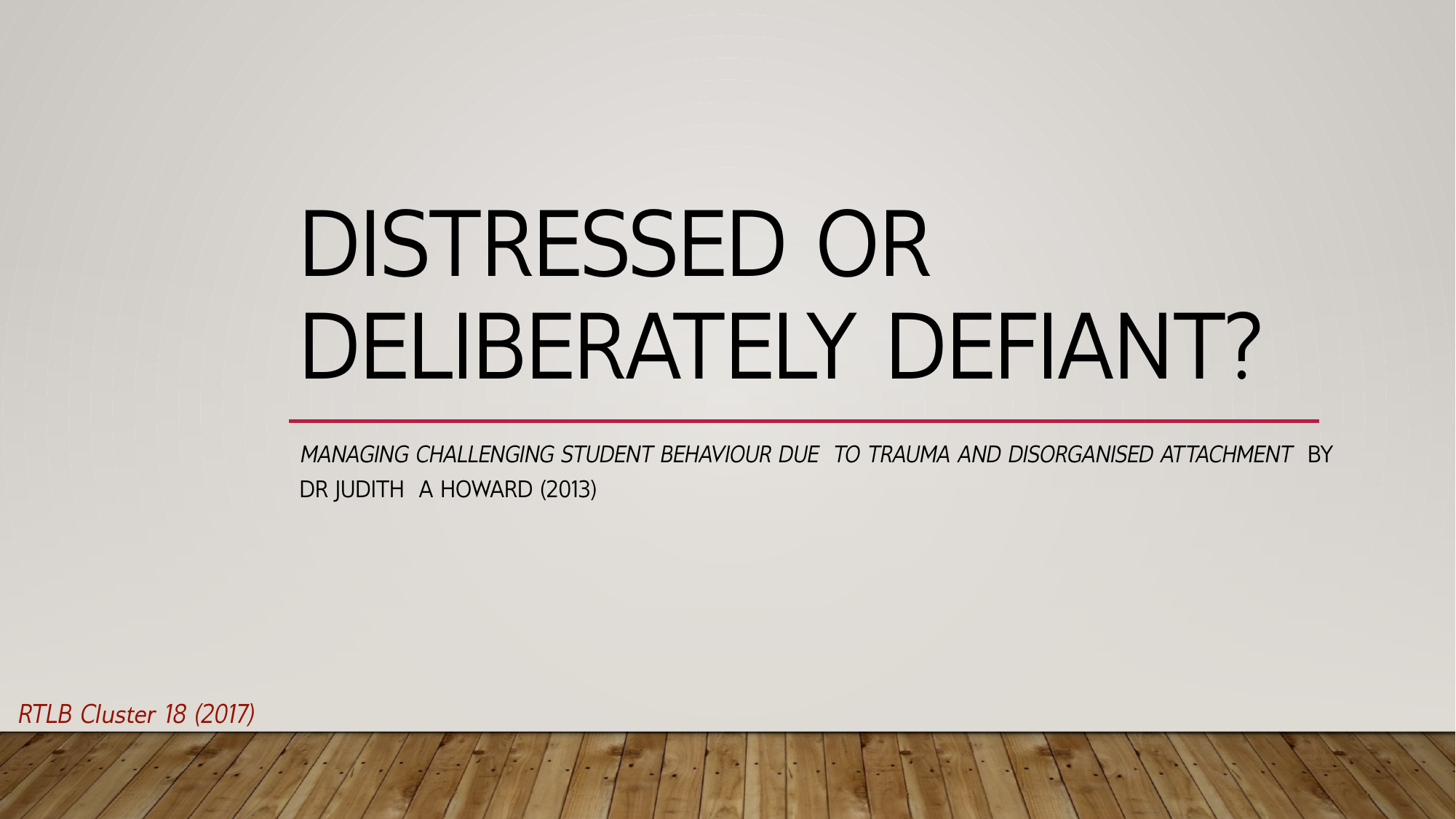

# Distressed or Deliberately defiant?
Managing challenging student behaviour due  to trauma and disorganised attachment  by dr Judith  a howard (2013)
RTLB Cluster 18 (2017)